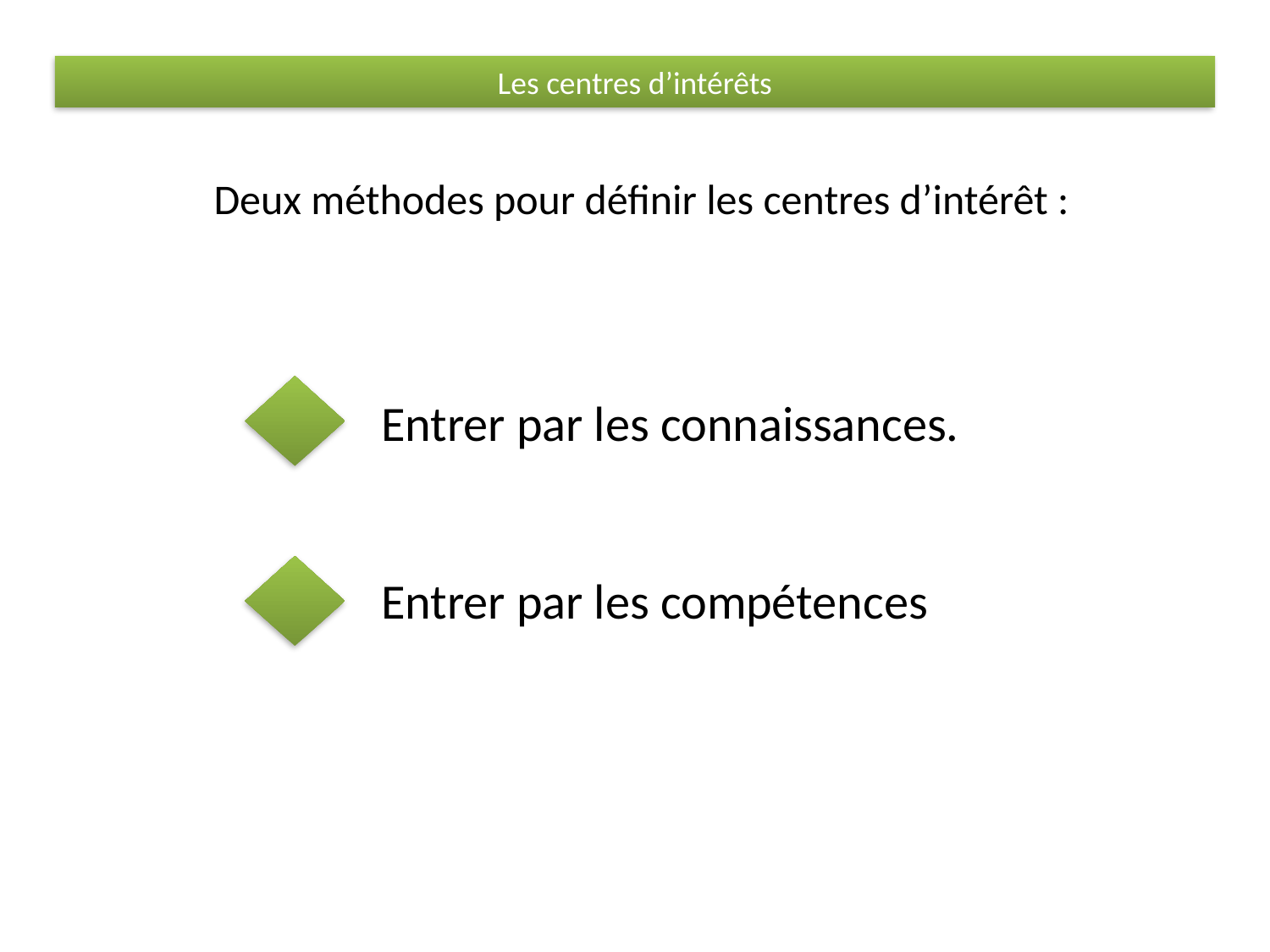

Les centres d’intérêts
Deux méthodes pour définir les centres d’intérêt :

Entrer par les connaissances.

Entrer par les compétences